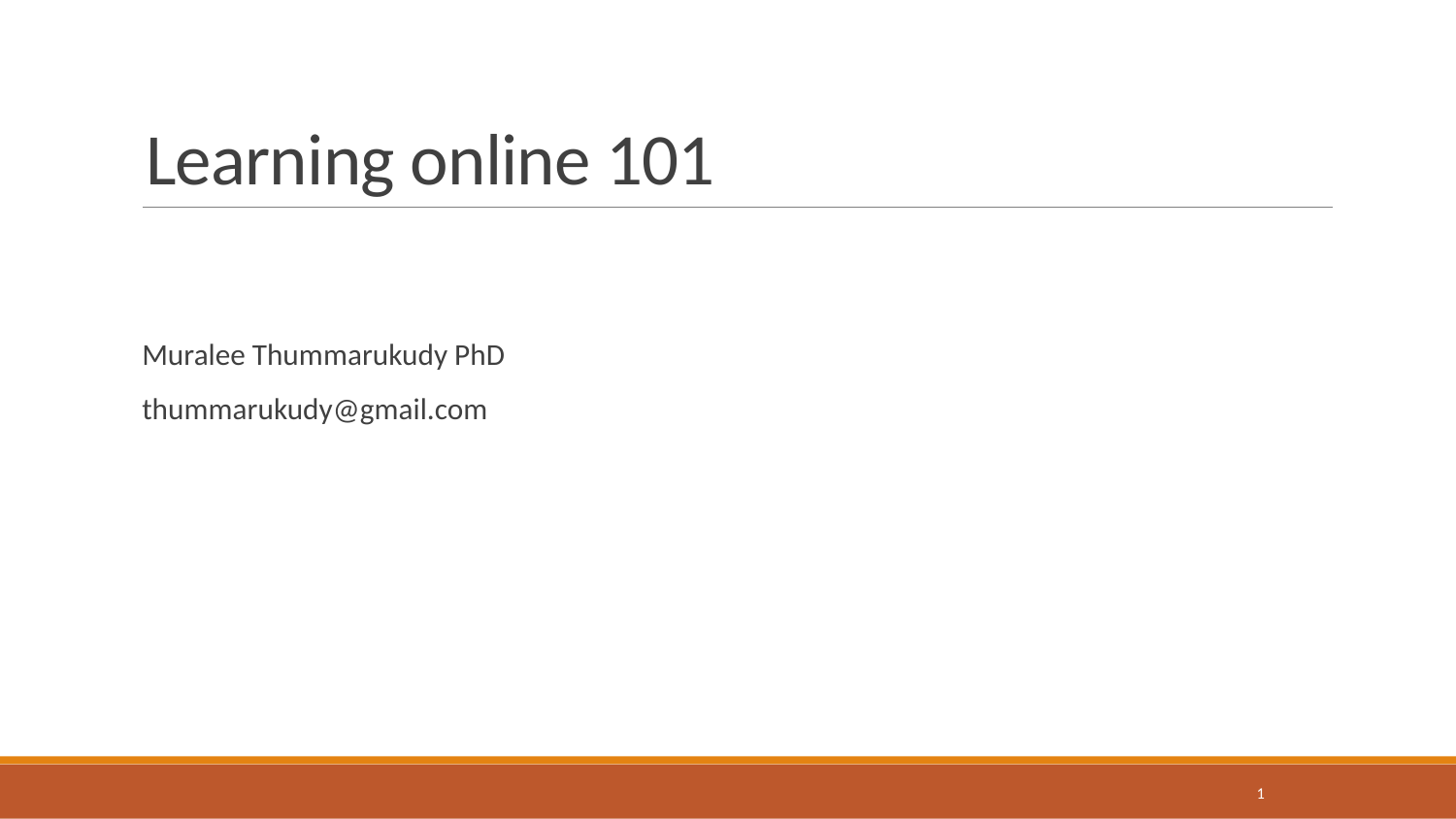

# Learning online 101

Muralee Thummarukudy PhD
thummarukudy@gmail.com
1